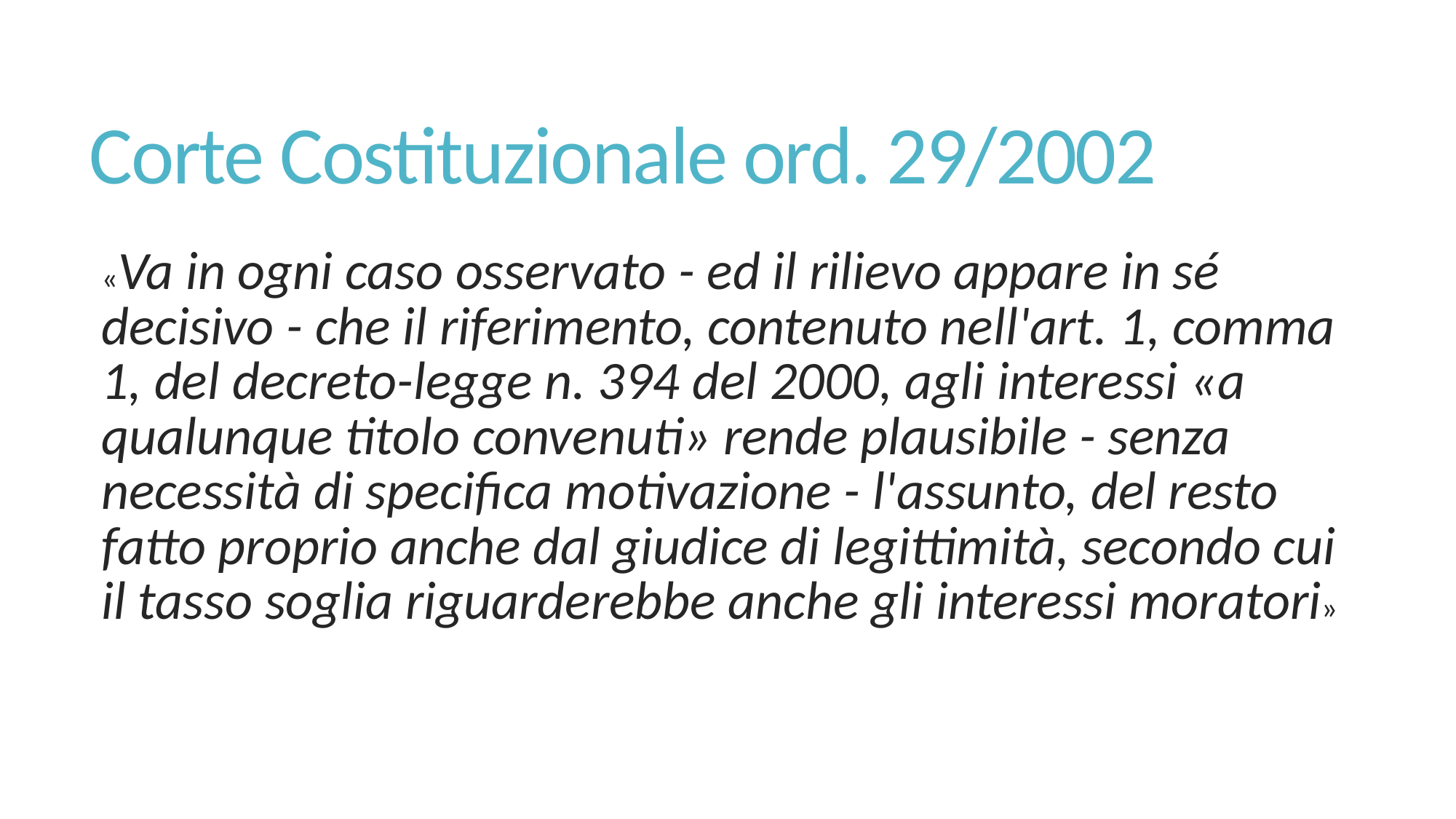

# Corte Costituzionale ord. 29/2002
«Va in ogni caso osservato - ed il rilievo appare in sé decisivo - che il riferimento, contenuto nell'art. 1, comma 1, del decreto-legge n. 394 del 2000, agli interessi «a qualunque titolo convenuti» rende plausibile - senza necessità di specifica motivazione - l'assunto, del resto fatto proprio anche dal giudice di legittimità, secondo cui il tasso soglia riguarderebbe anche gli interessi moratori»